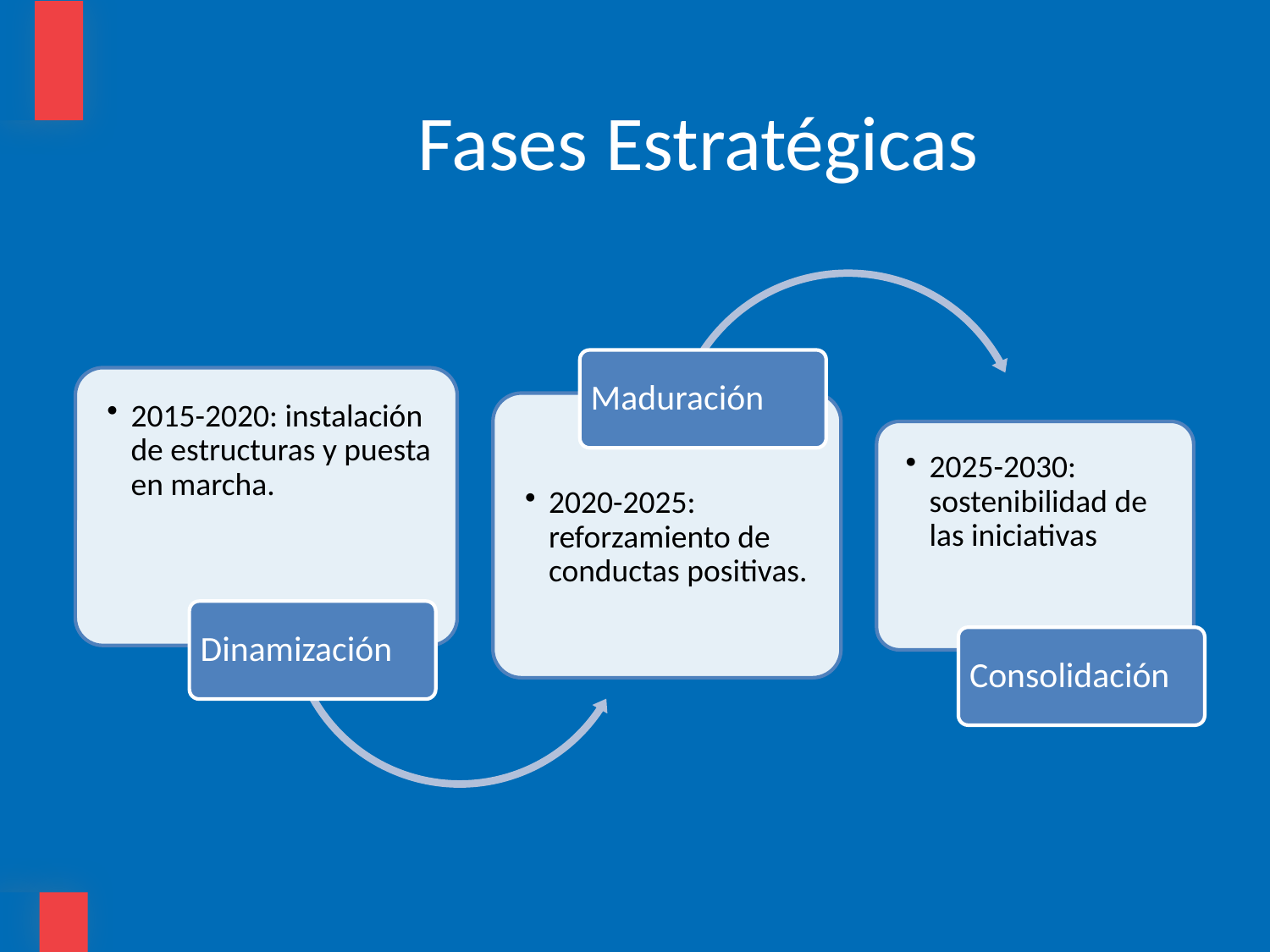

Fases Estratégicas
2015-2020: instalación de estructuras y puesta en marcha.
Dinamización
2020-2025: reforzamiento de conductas positivas.
Maduración
2025-2030: sostenibilidad de las iniciativas
Consolidación